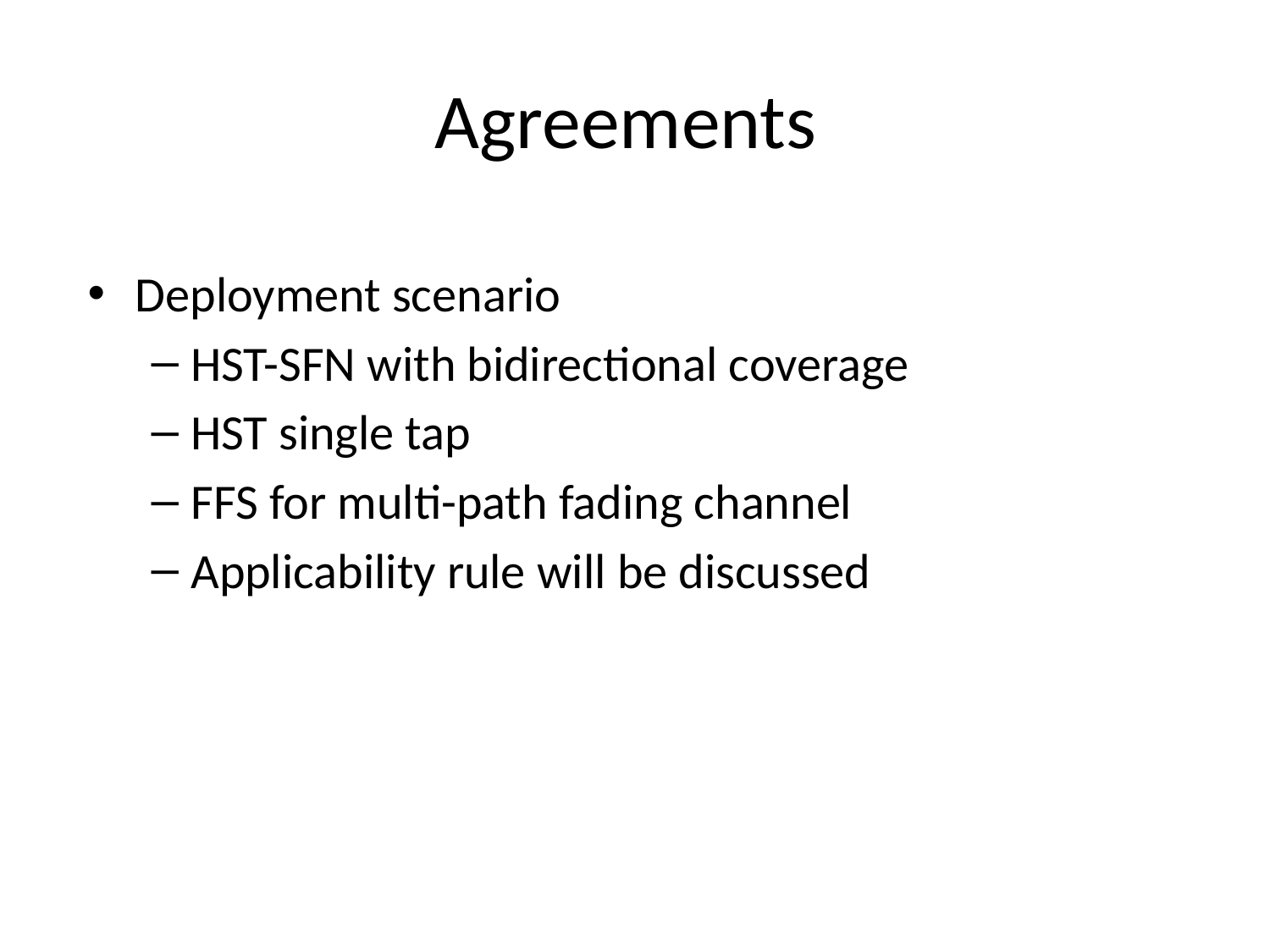

# Agreements
Deployment scenario
HST-SFN with bidirectional coverage
HST single tap
FFS for multi-path fading channel
Applicability rule will be discussed